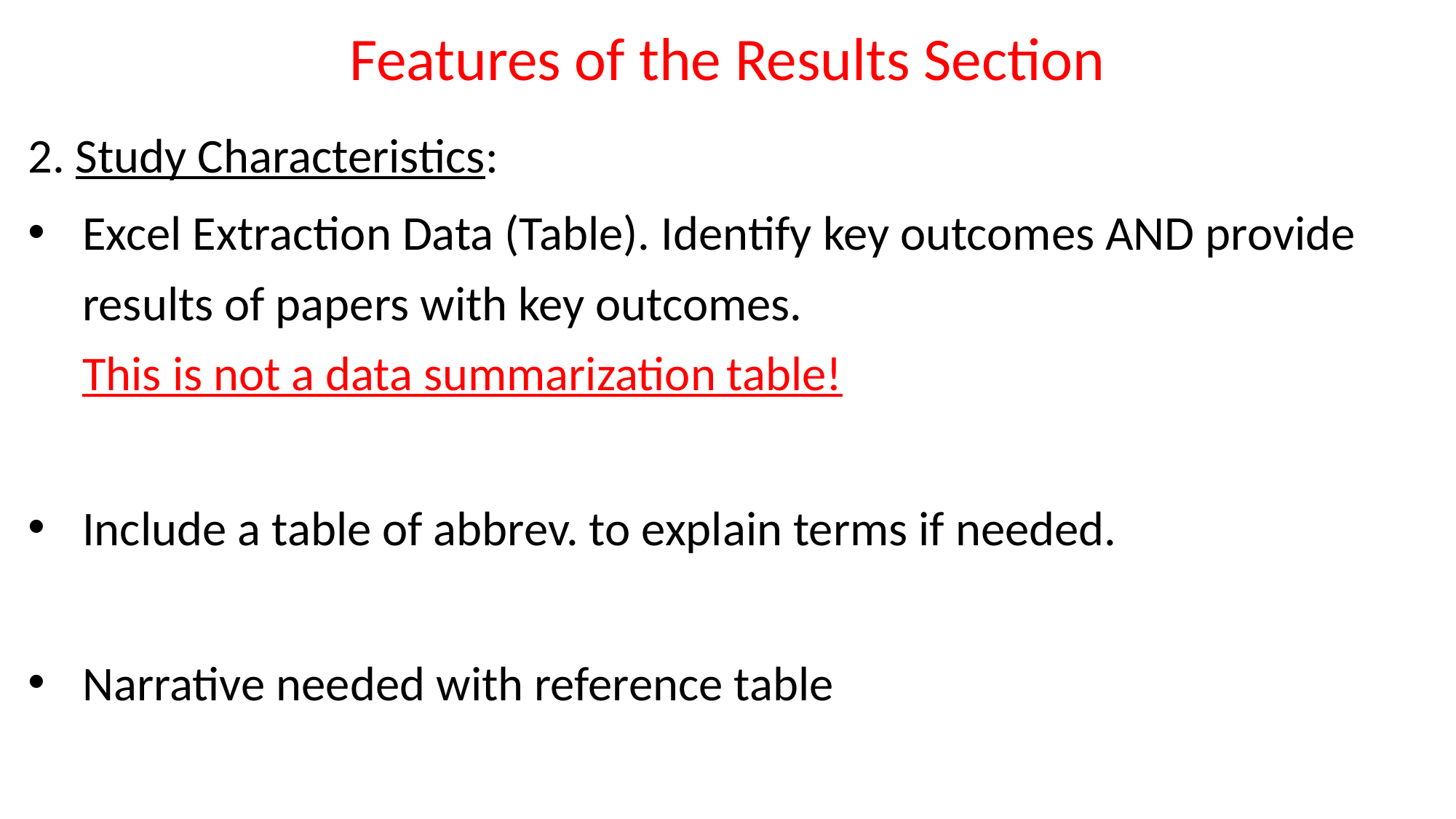

Features of the Results Section
2. Study Characteristics:
Excel Extraction Data (Table). Identify key outcomes AND provide results of papers with key outcomes.                                                           This is not a data summarization table!

Include a table of abbrev. to explain terms if needed.

Narrative needed with reference table